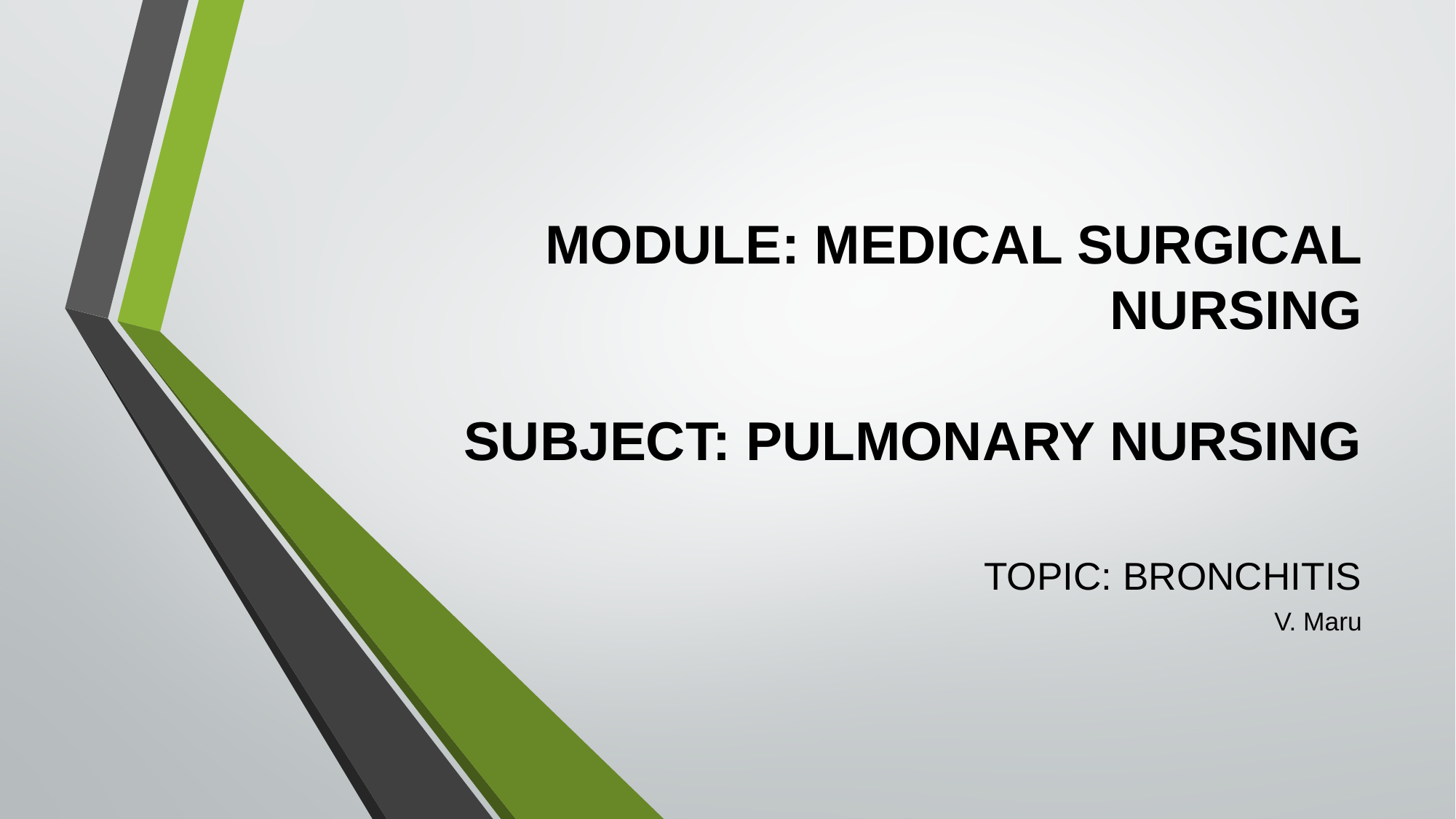

# MODULE: MEDICAL SURGICAL NURSING SUBJECT: PULMONARY NURSING
TOPIC: BRONCHITIS
V. Maru